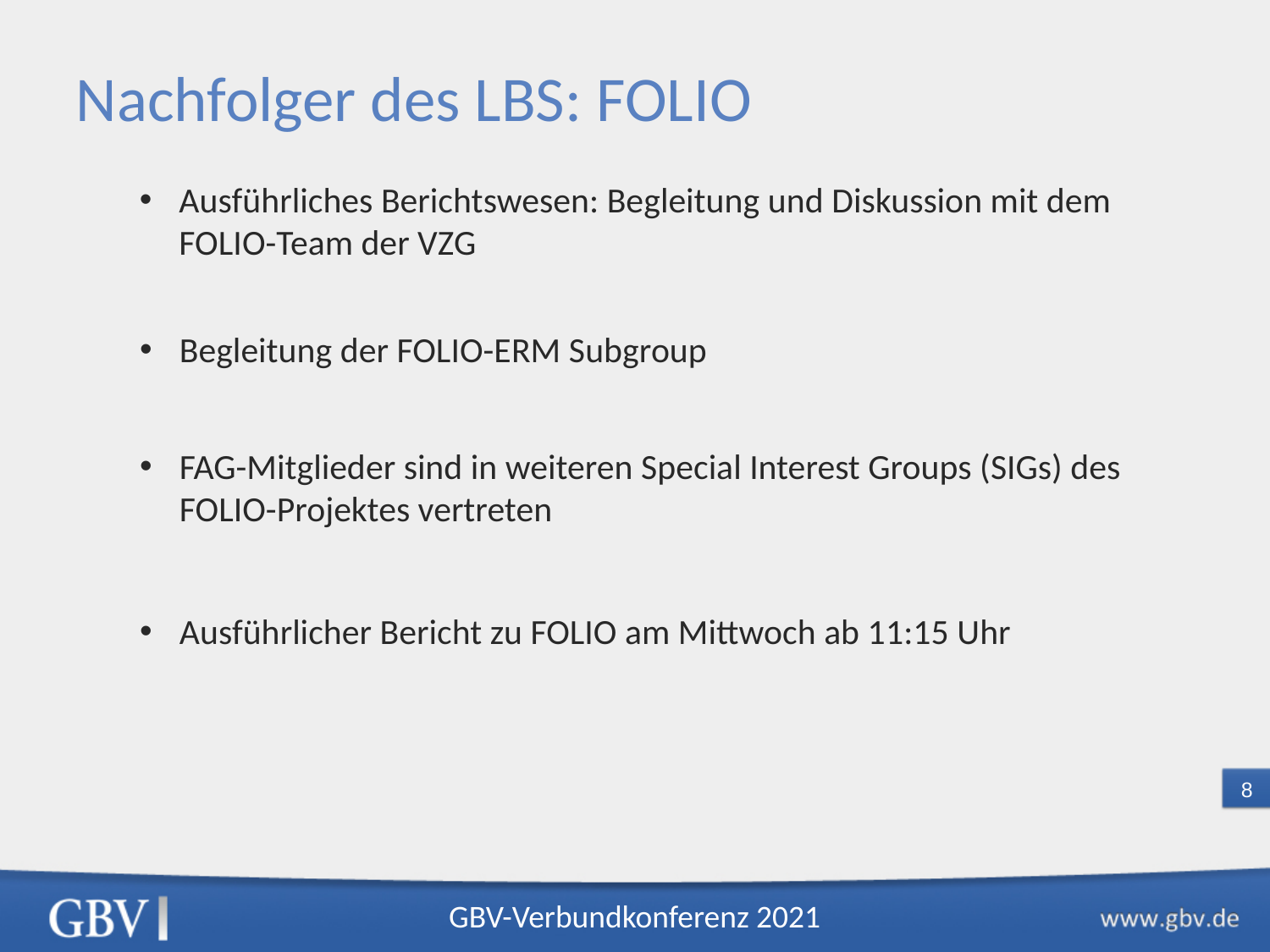

Nachfolger des LBS: FOLIO
Ausführliches Berichtswesen: Begleitung und Diskussion mit dem FOLIO-Team der VZG

Begleitung der FOLIO-ERM Subgroup

FAG-Mitglieder sind in weiteren Special Interest Groups (SIGs) des FOLIO-Projektes vertreten

Ausführlicher Bericht zu FOLIO am Mittwoch ab 11:15 Uhr

8
GBV-Verbundkonferenz 2021